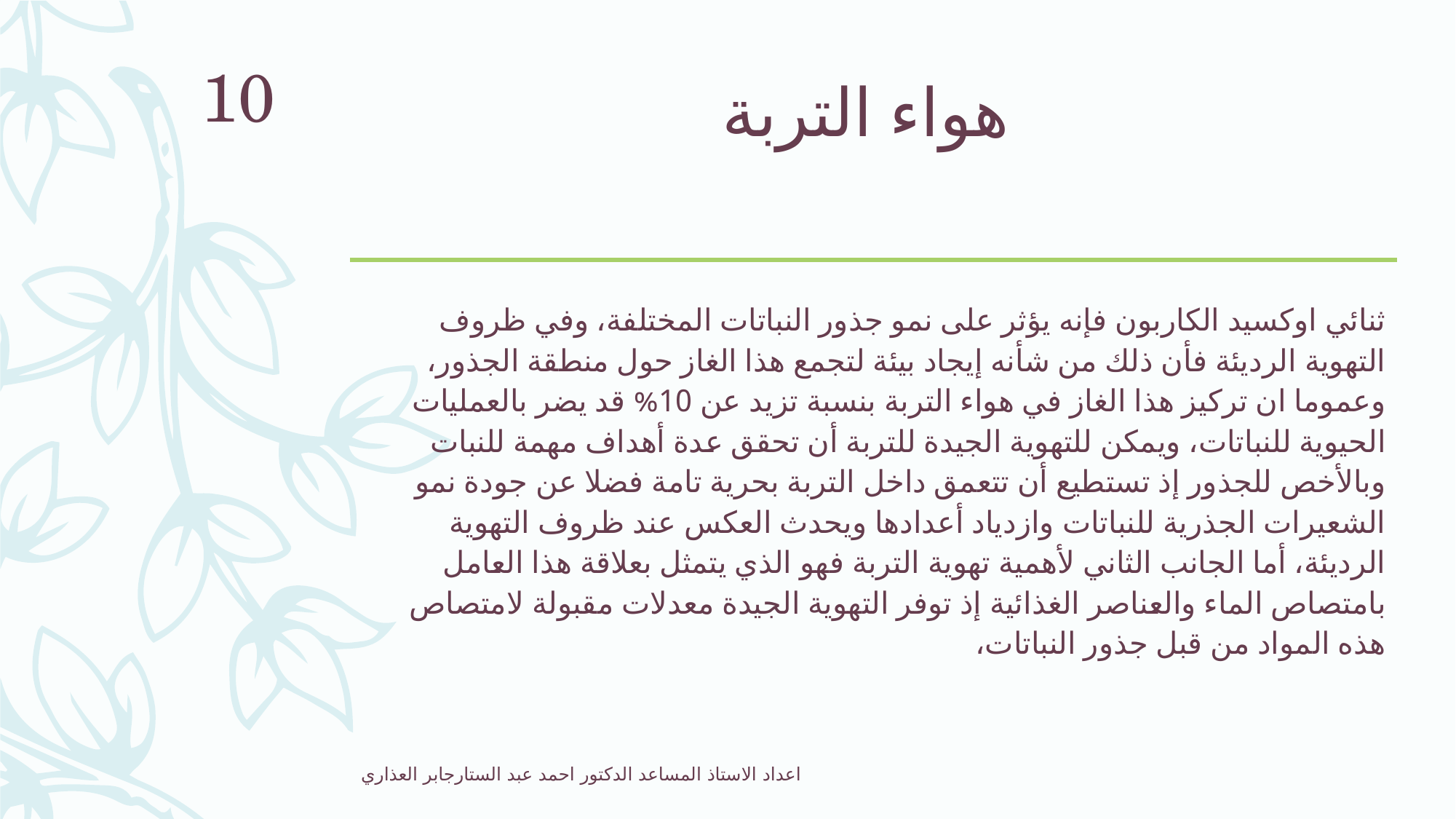

# هواء التربة
10
ثنائي اوكسيد الكاربون فإنه يؤثر على نمو جذور النباتات المختلفة، وفي ظروف التهوية الرديئة فأن ذلك من شأنه إيجاد بيئة لتجمع هذا الغاز حول منطقة الجذور، وعموما ان تركيز هذا الغاز في هواء التربة بنسبة تزيد عن 10% قد يضر بالعمليات الحيوية للنباتات، ويمكن للتهوية الجيدة للتربة أن تحقق عدة أهداف مهمة للنبات وبالأخص للجذور إذ تستطيع أن تتعمق داخل التربة بحرية تامة فضلا عن جودة نمو الشعيرات الجذرية للنباتات وازدياد أعدادها ويحدث العكس عند ظروف التهوية الرديئة، أما الجانب الثاني لأهمية تهوية التربة فهو الذي يتمثل بعلاقة هذا العامل بامتصاص الماء والعناصر الغذائية إذ توفر التهوية الجيدة معدلات مقبولة لامتصاص هذه المواد من قبل جذور النباتات،
اعداد الاستاذ المساعد الدكتور احمد عبد الستارجابر العذاري